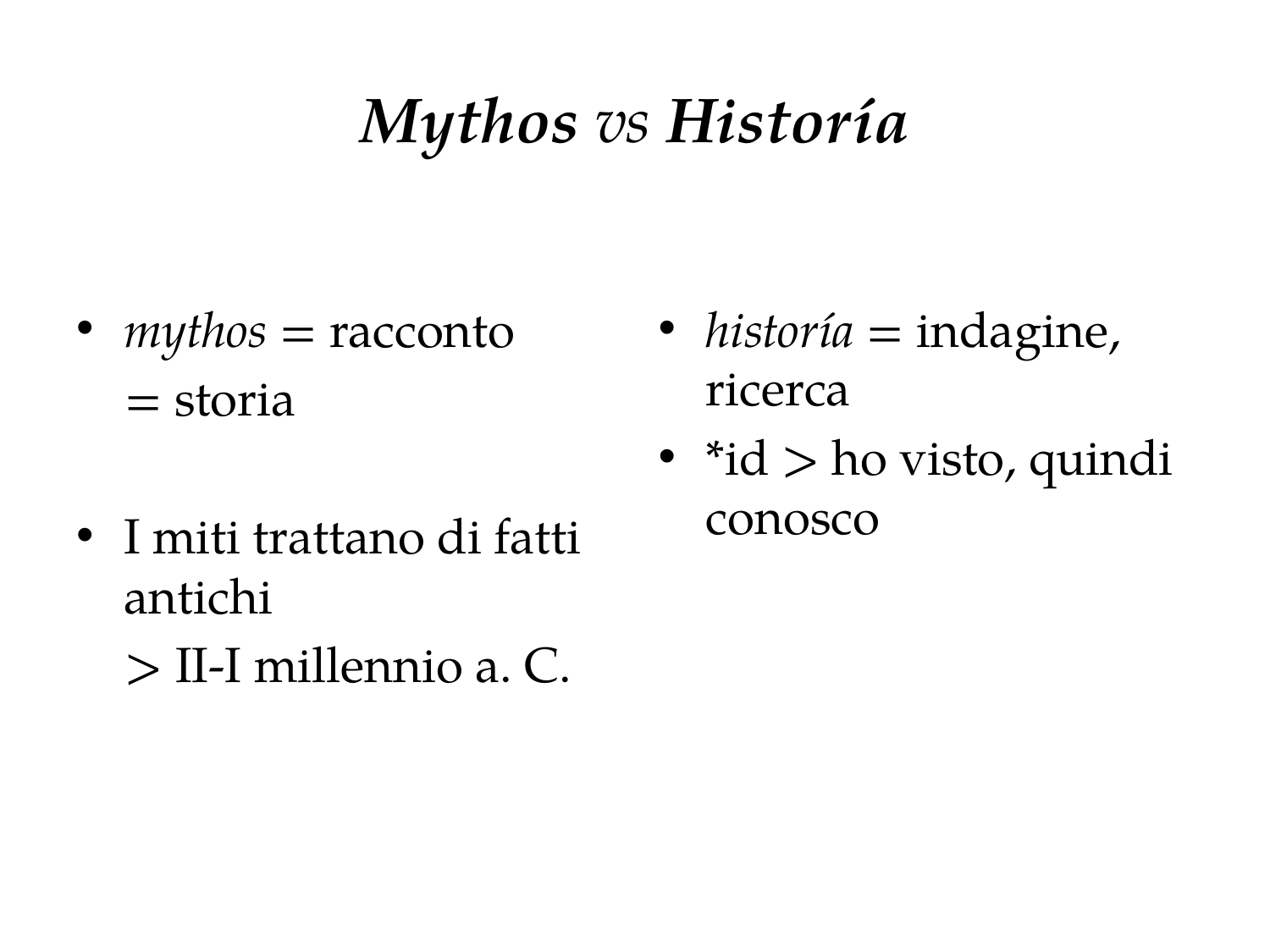

# Mythos vs Historía

mythos = racconto
    = storia

I miti trattano di fatti antichi
    > II-I millennio a. C.

historía = indagine, ricerca
*id > ho visto, quindi conosco